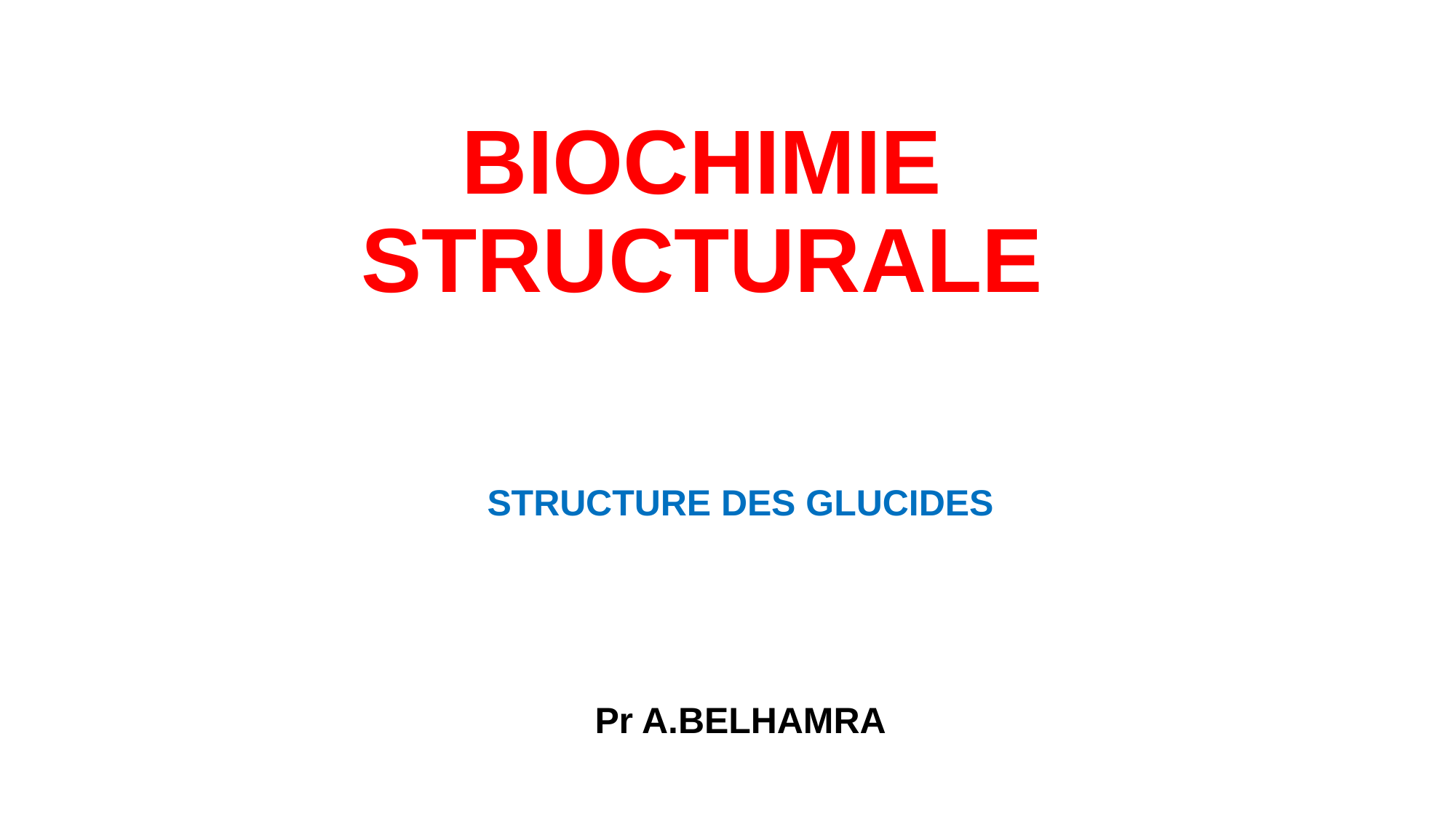

# BIOCHIMIE STRUCTURALE
STRUCTURE DES GLUCIDES

Pr A.BELHAMRA